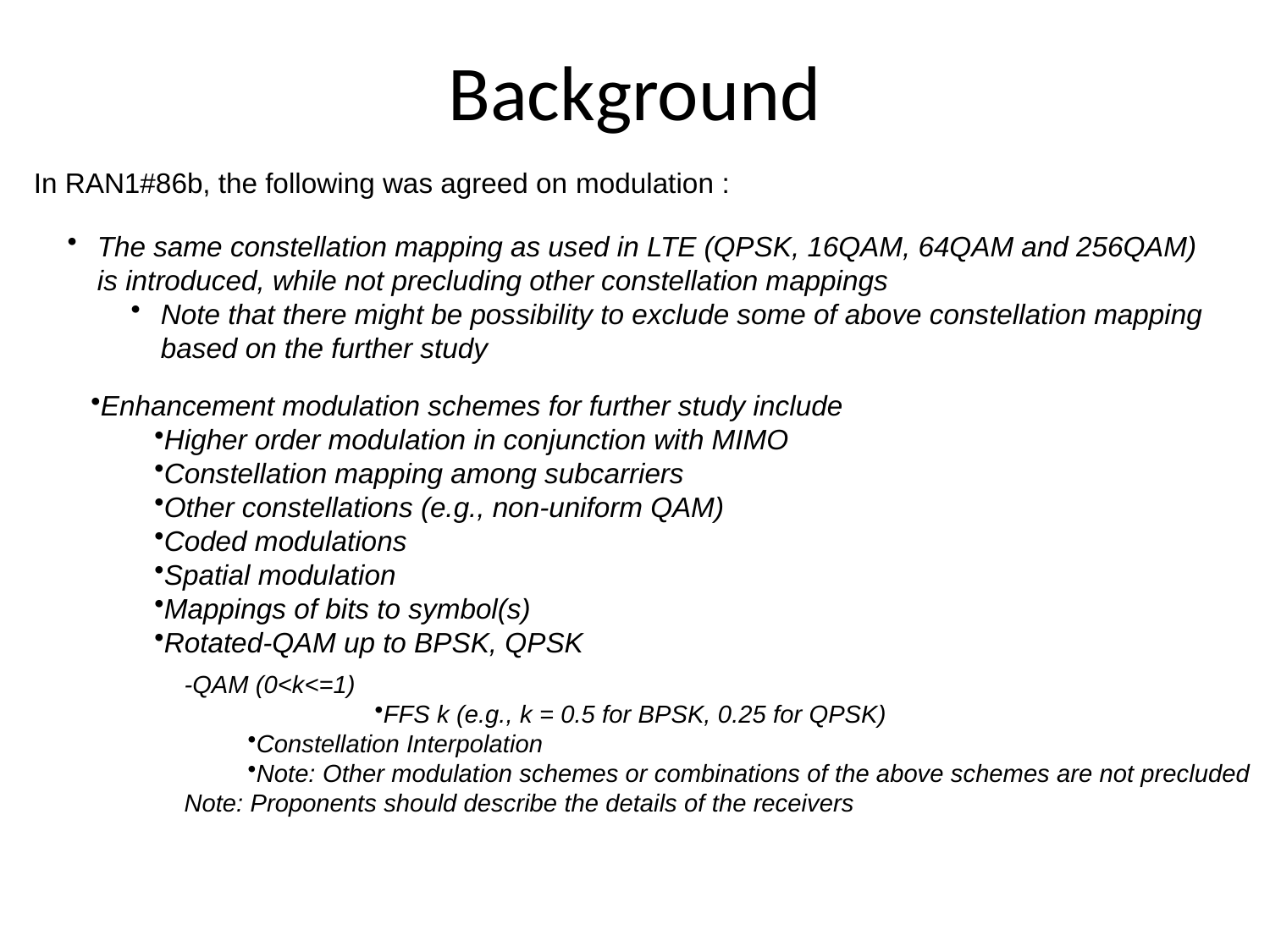

# Background
In RAN1#86b, the following was agreed on modulation :

The same constellation mapping as used in LTE (QPSK, 16QAM, 64QAM and 256QAM)
is introduced, while not precluding other constellation mappings
Note that there might be possibility to exclude some of above constellation mapping based on the further study
Enhancement modulation schemes for further study include
Higher order modulation in conjunction with MIMO
Constellation mapping among subcarriers
Other constellations (e.g., non-uniform QAM)
Coded modulations
Spatial modulation
Mappings of bits to symbol(s)
Rotated-QAM up to BPSK, QPSK

-QAM (0<k<=1)
FFS k (e.g., k = 0.5 for BPSK, 0.25 for QPSK)
Constellation Interpolation
Note: Other modulation schemes or combinations of the above schemes are not precluded
Note: Proponents should describe the details of the receivers